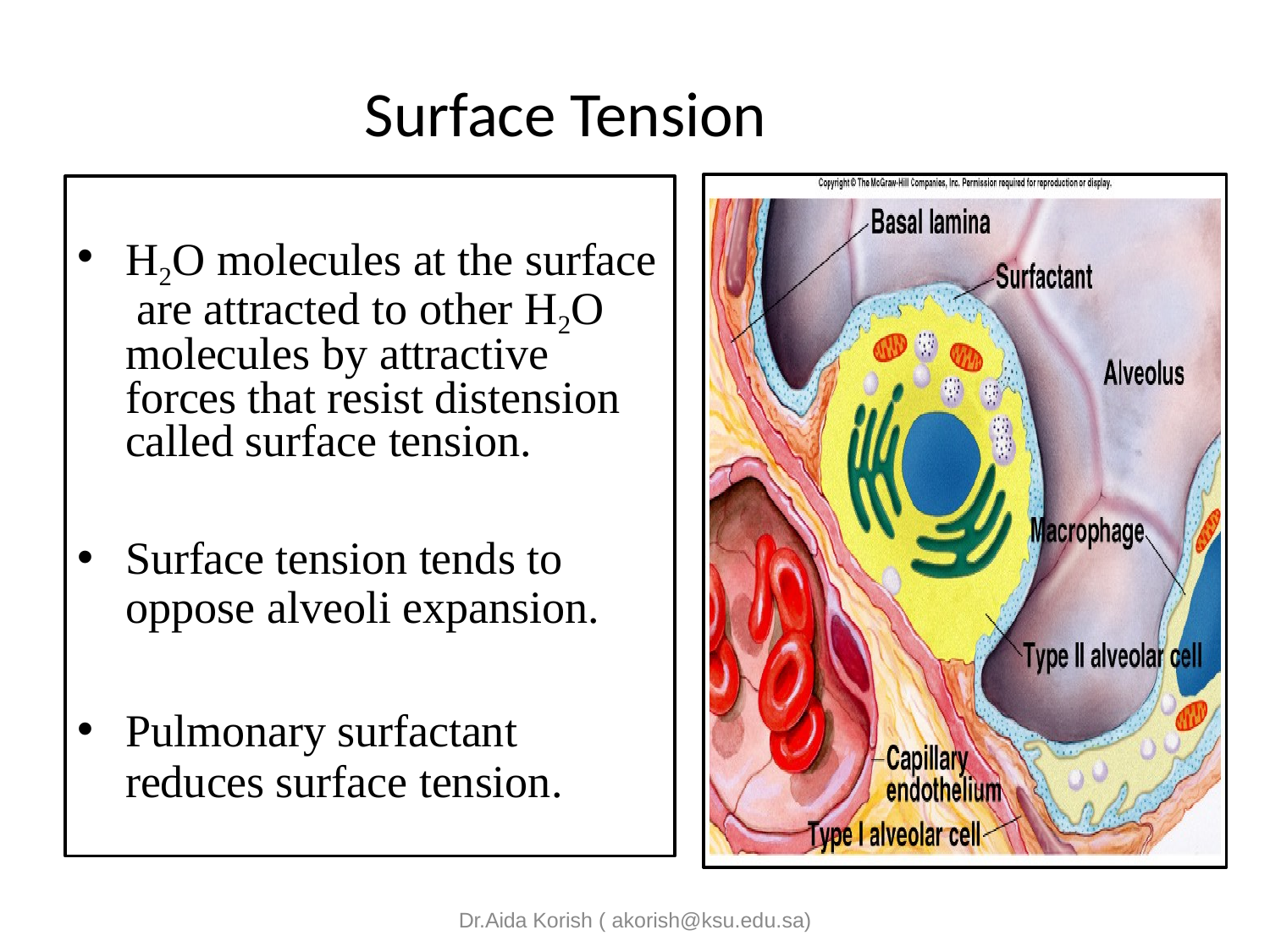

# Surface Tension

H2O molecules at the surface  are attracted to other H2O  molecules by attractive  forces that resist distension  called surface tension.

Surface tension tends to  oppose alveoli expansion.

Pulmonary surfactant  reduces surface tension.
Dr.Aida Korish ( akorish@ksu.edu.sa)